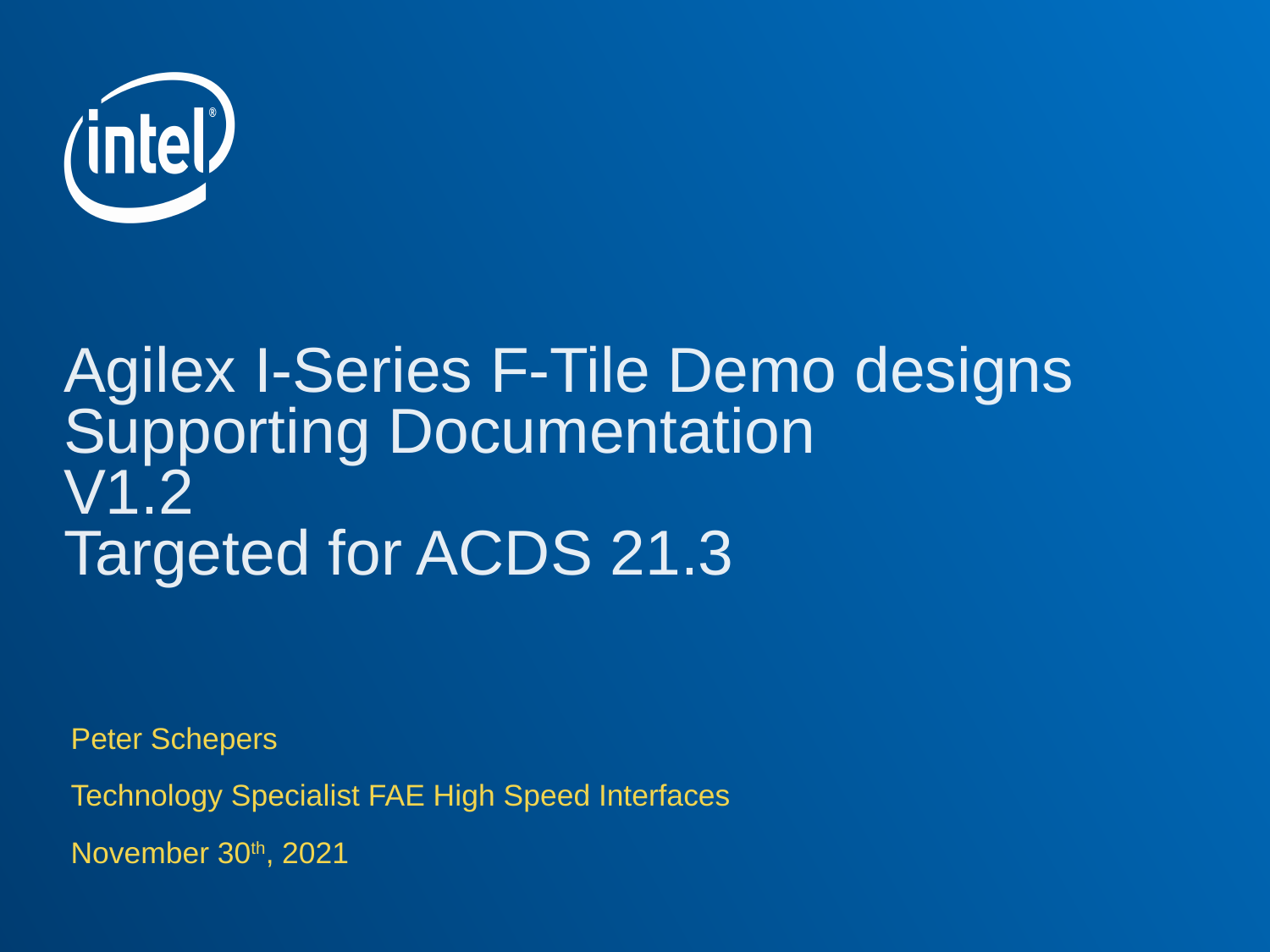

# Agilex I-Series F-Tile Demo designs Supporting Documentation V1.2 Targeted for ACDS 21.3
Peter Schepers
Technology Specialist FAE High Speed Interfaces
November 30th, 2021